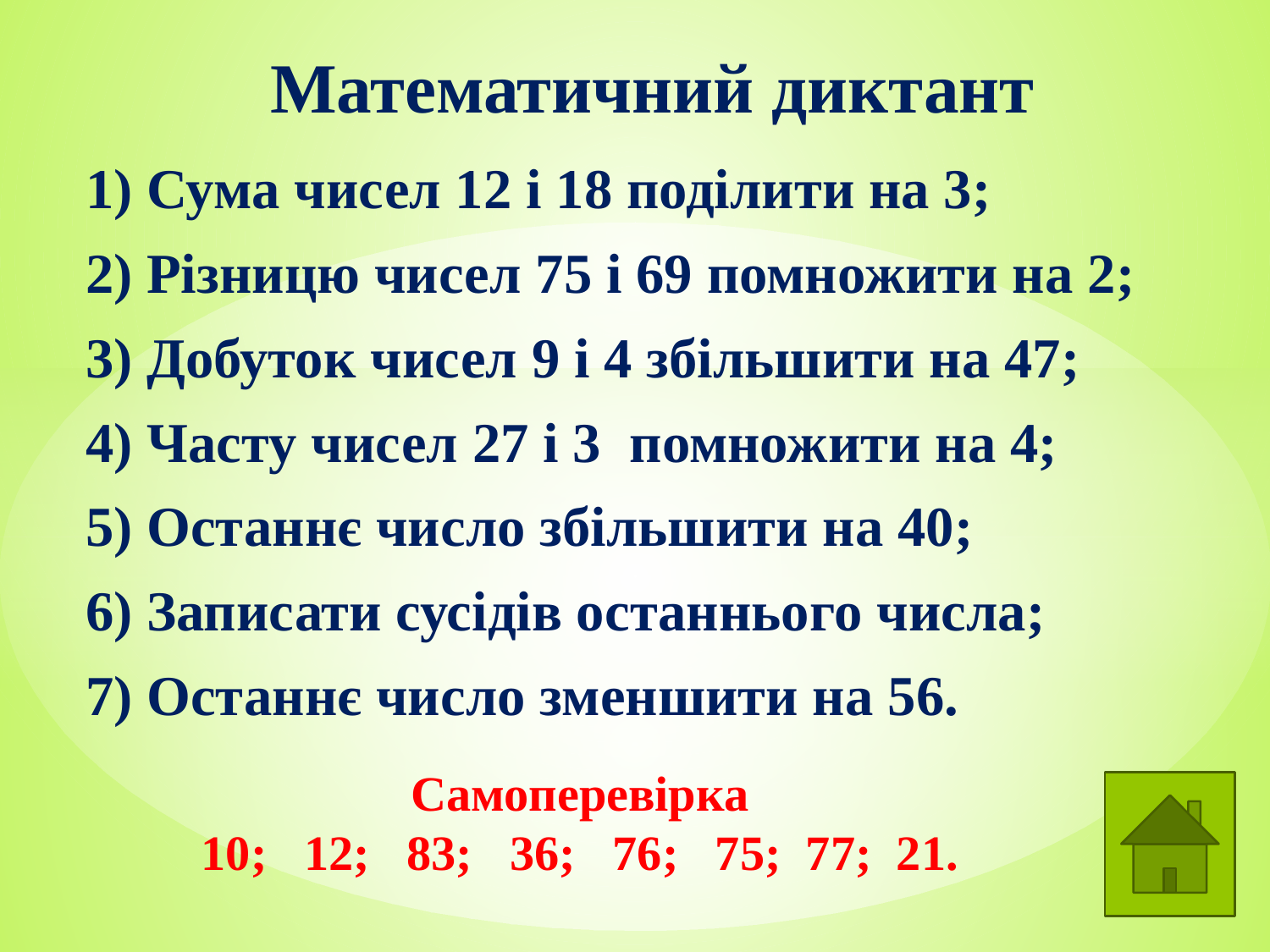

# Математичний диктант
1) Сума чисел 12 і 18 поділити на 3;
2) Різницю чисел 75 і 69 помножити на 2;
3) Добуток чисел 9 і 4 збільшити на 47;
4) Часту чисел 27 і 3  помножити на 4;
5) Останнє число збільшити на 40;
6) Записати сусідів останнього числа;
7) Останнє число зменшити на 56.
Самоперевірка
10;   12;   83;   36;   76;   75;  77;  21.